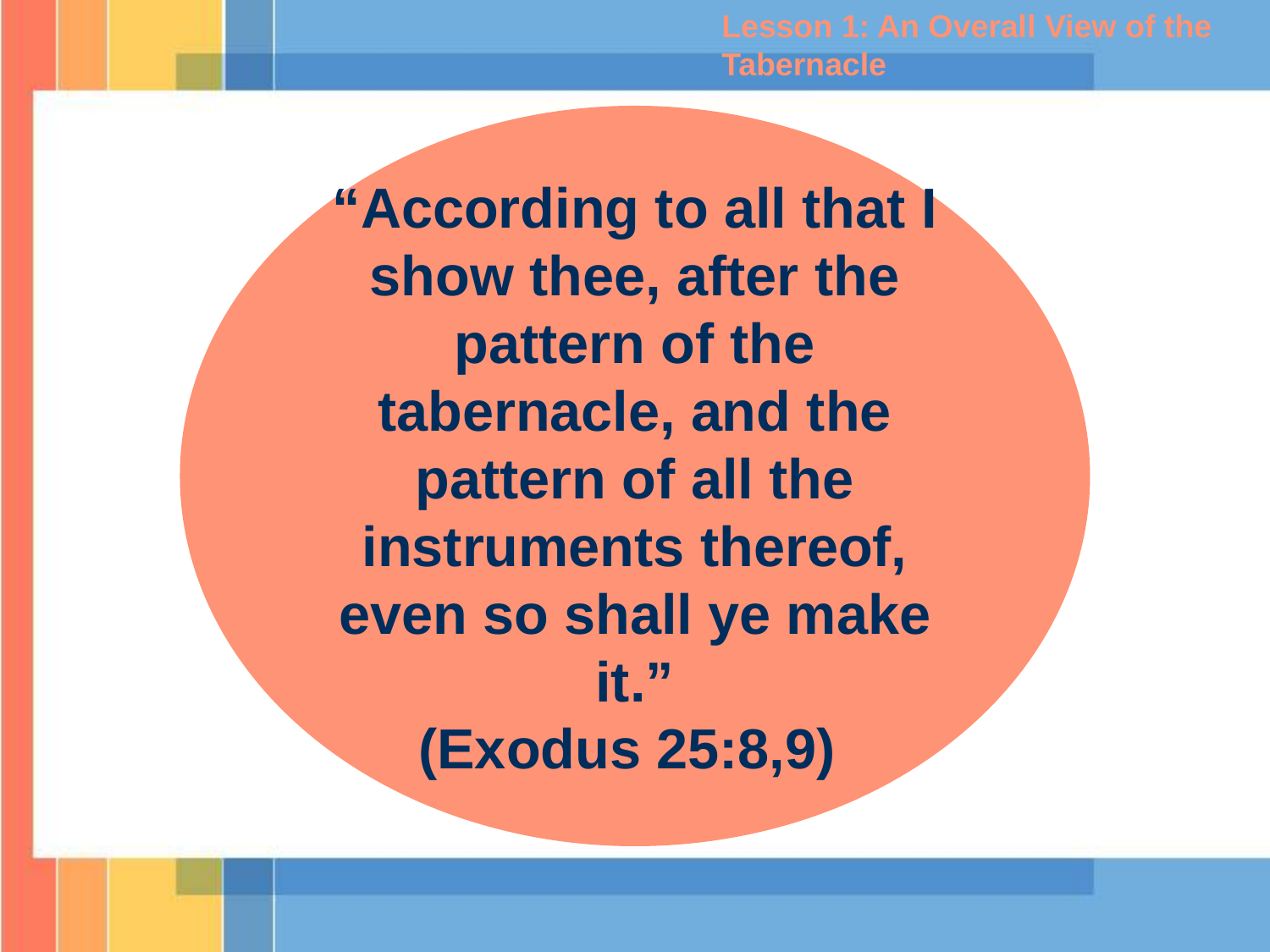

Lesson 1: An Overall View of the Tabernacle
“According to all that I show thee, after the pattern of the tabernacle, and the pattern of all the instruments thereof, even so shall ye make it.”
(Exodus 25:8,9)